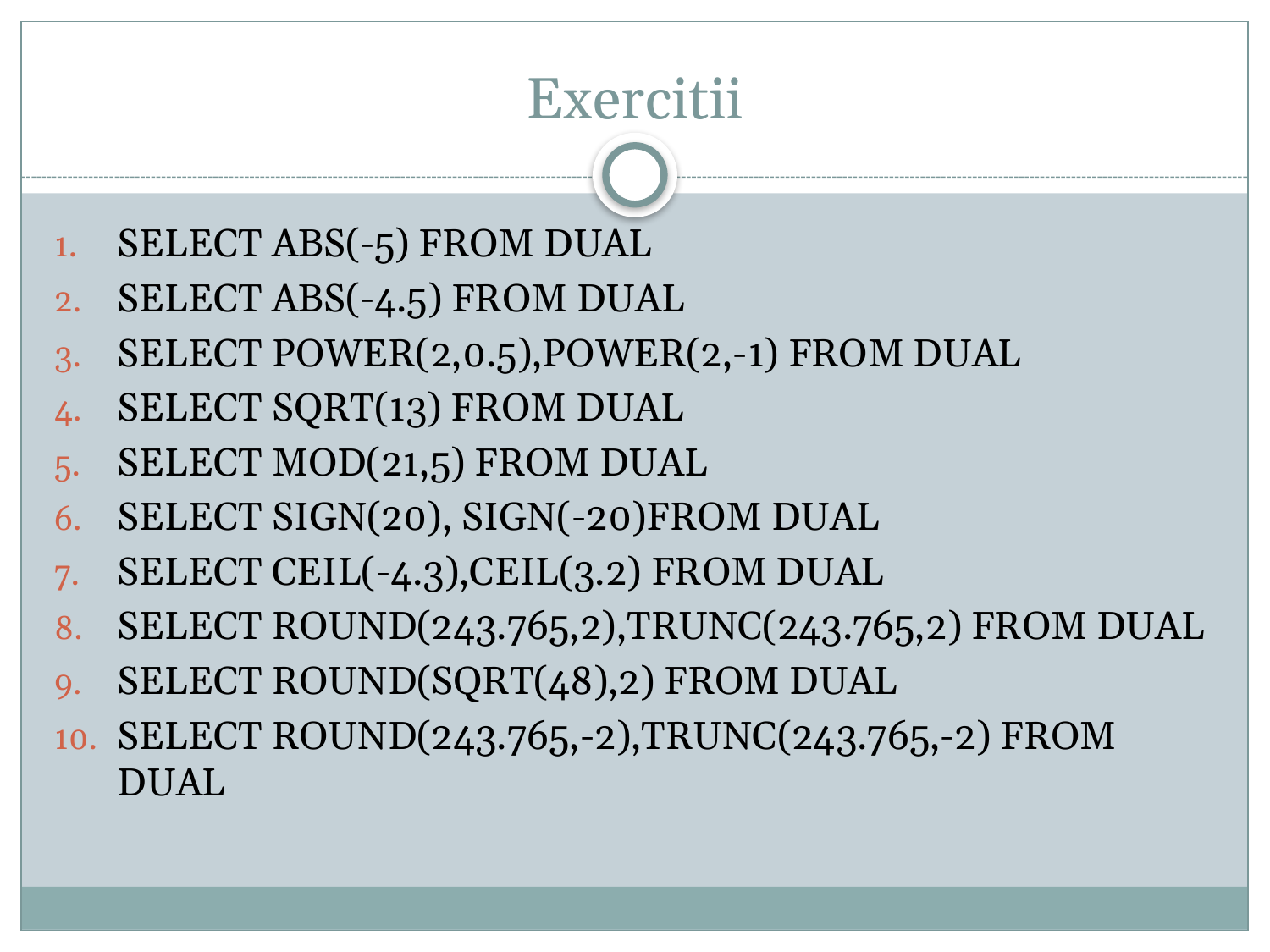

# Exercitii
SELECT ABS(-5) FROM DUAL
SELECT ABS(-4.5) FROM DUAL
SELECT POWER(2,0.5),POWER(2,-1) FROM DUAL
SELECT SQRT(13) FROM DUAL
SELECT MOD(21,5) FROM DUAL
SELECT SIGN(20), SIGN(-20)FROM DUAL
SELECT CEIL(-4.3),CEIL(3.2) FROM DUAL
SELECT ROUND(243.765,2),TRUNC(243.765,2) FROM DUAL
SELECT ROUND(SQRT(48),2) FROM DUAL
SELECT ROUND(243.765,-2),TRUNC(243.765,-2) FROM DUAL